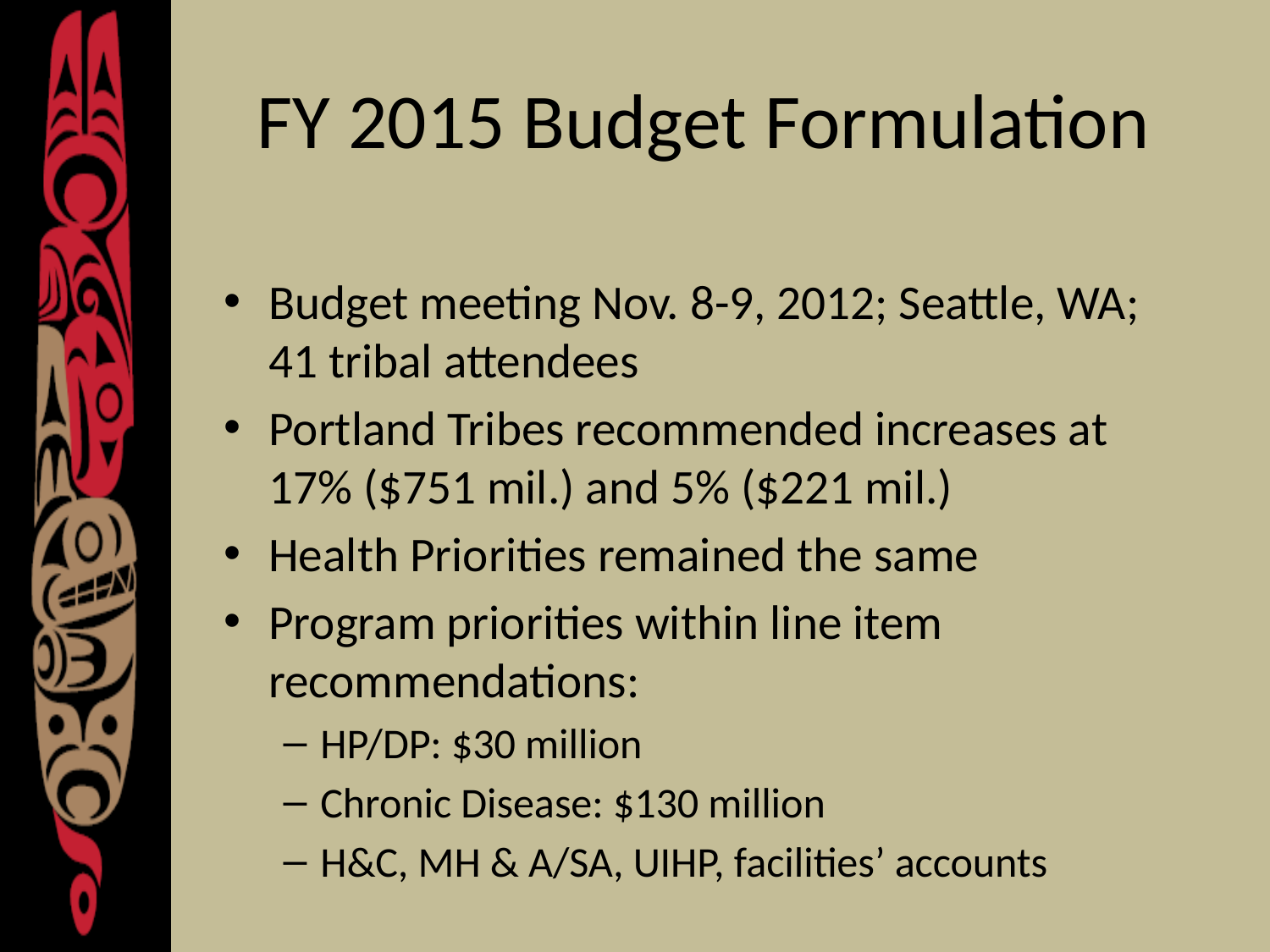

# FY 2015 Budget Formulation
Budget meeting Nov. 8-9, 2012; Seattle, WA; 41 tribal attendees
Portland Tribes recommended increases at 17% ($751 mil.) and 5% ($221 mil.)
Health Priorities remained the same
Program priorities within line item recommendations:
HP/DP: $30 million
Chronic Disease: $130 million
H&C, MH & A/SA, UIHP, facilities’ accounts